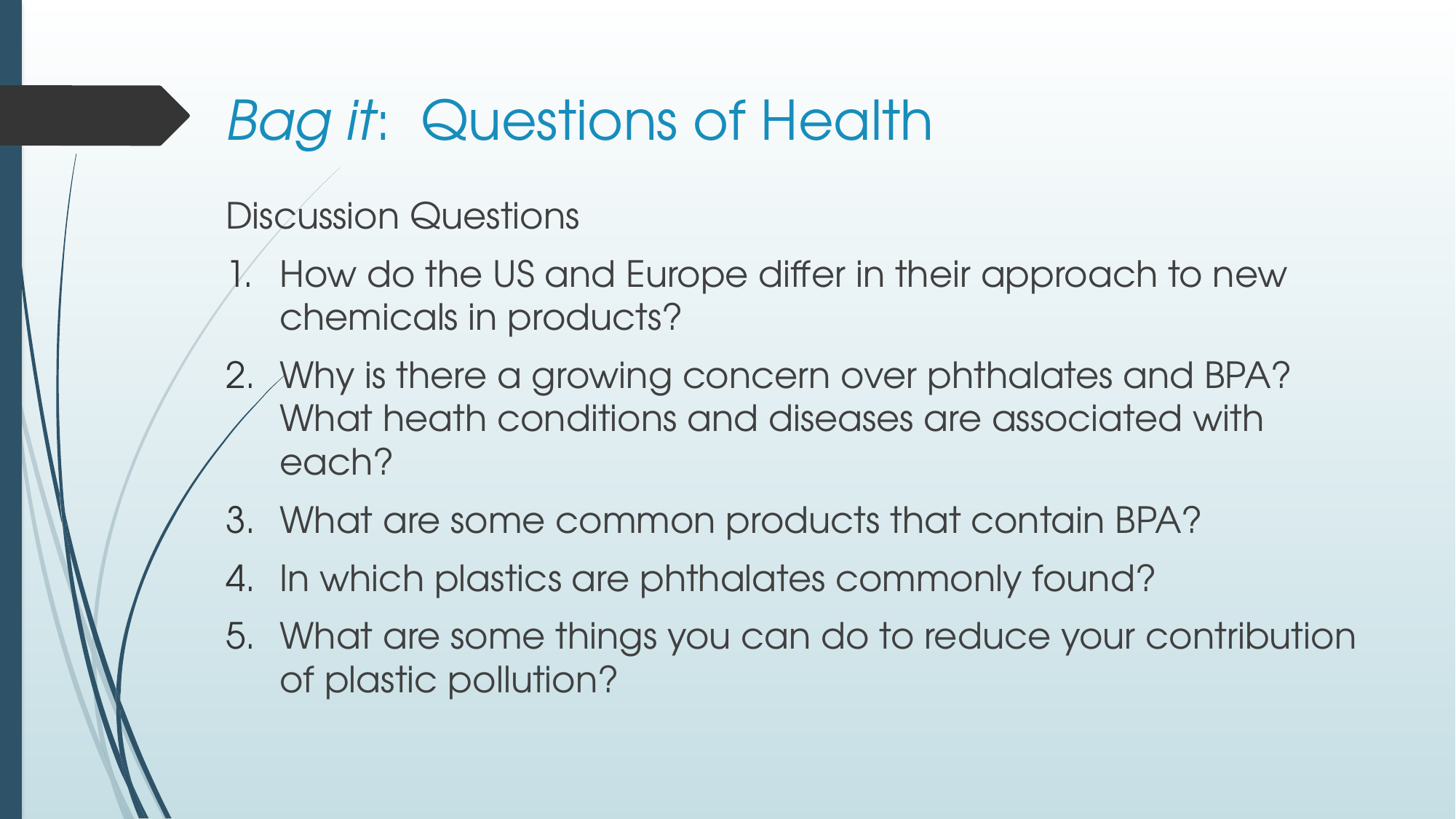

# Bag it:  Questions of Health
Discussion Questions
How do the US and Europe differ in their approach to new chemicals in products?
Why is there a growing concern over phthalates and BPA?  What heath conditions and diseases are associated with each?
What are some common products that contain BPA?
In which plastics are phthalates commonly found?
What are some things you can do to reduce your contribution of plastic pollution?